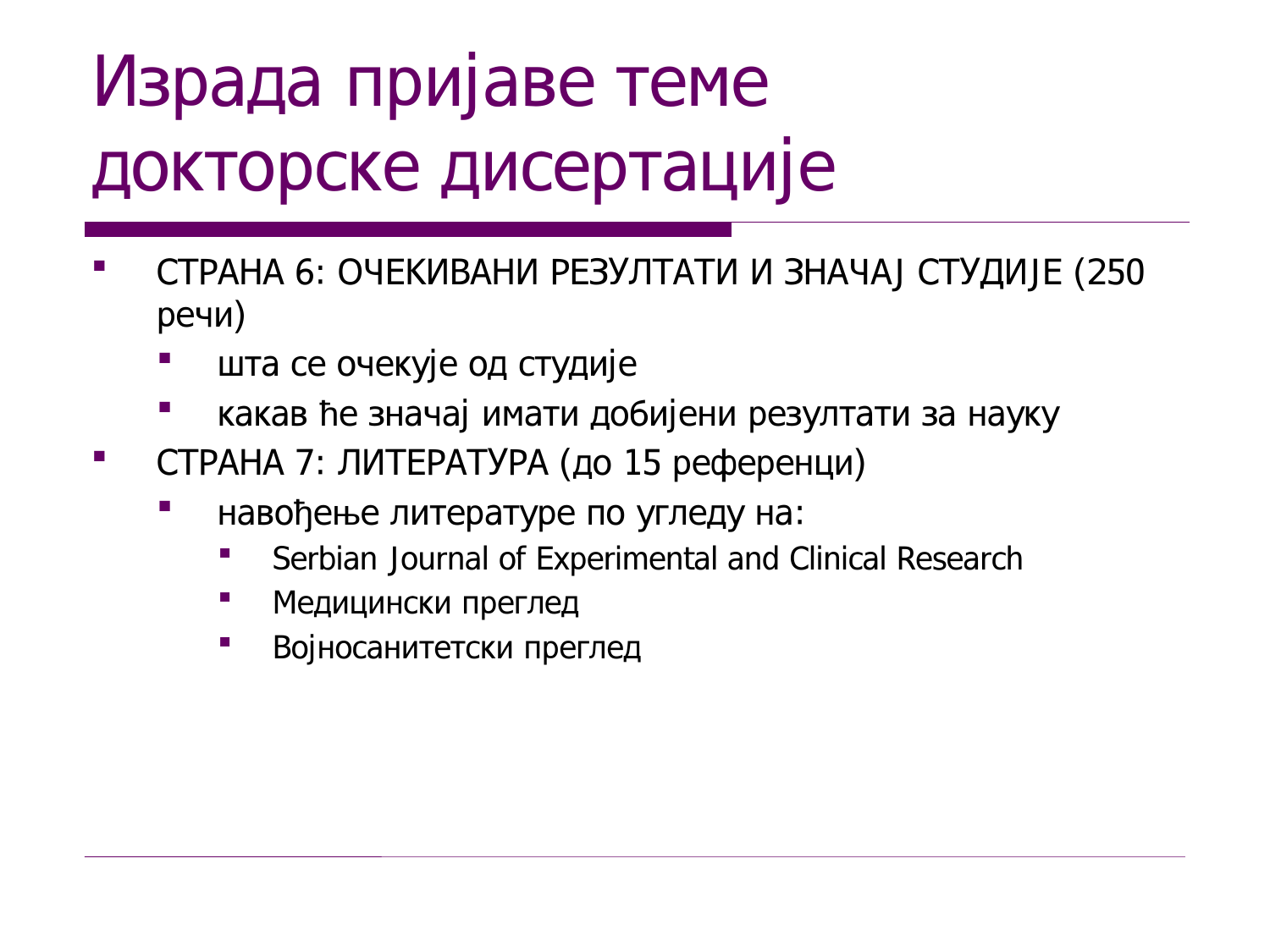

# Израда пријаве теме докторске дисертације
СТРАНА 6: ОЧЕКИВАНИ РЕЗУЛТАТИ И ЗНАЧАЈ СТУДИЈЕ (250 речи)
шта се очекује од студије
какав ће значај имати добијени резултати за науку
СТРАНА 7: ЛИТЕРАТУРА (до 15 референци)
навођење литературе по угледу на:
Serbian Journal of Experimental and Clinical Research
Медицински преглед
Војносанитетски преглед